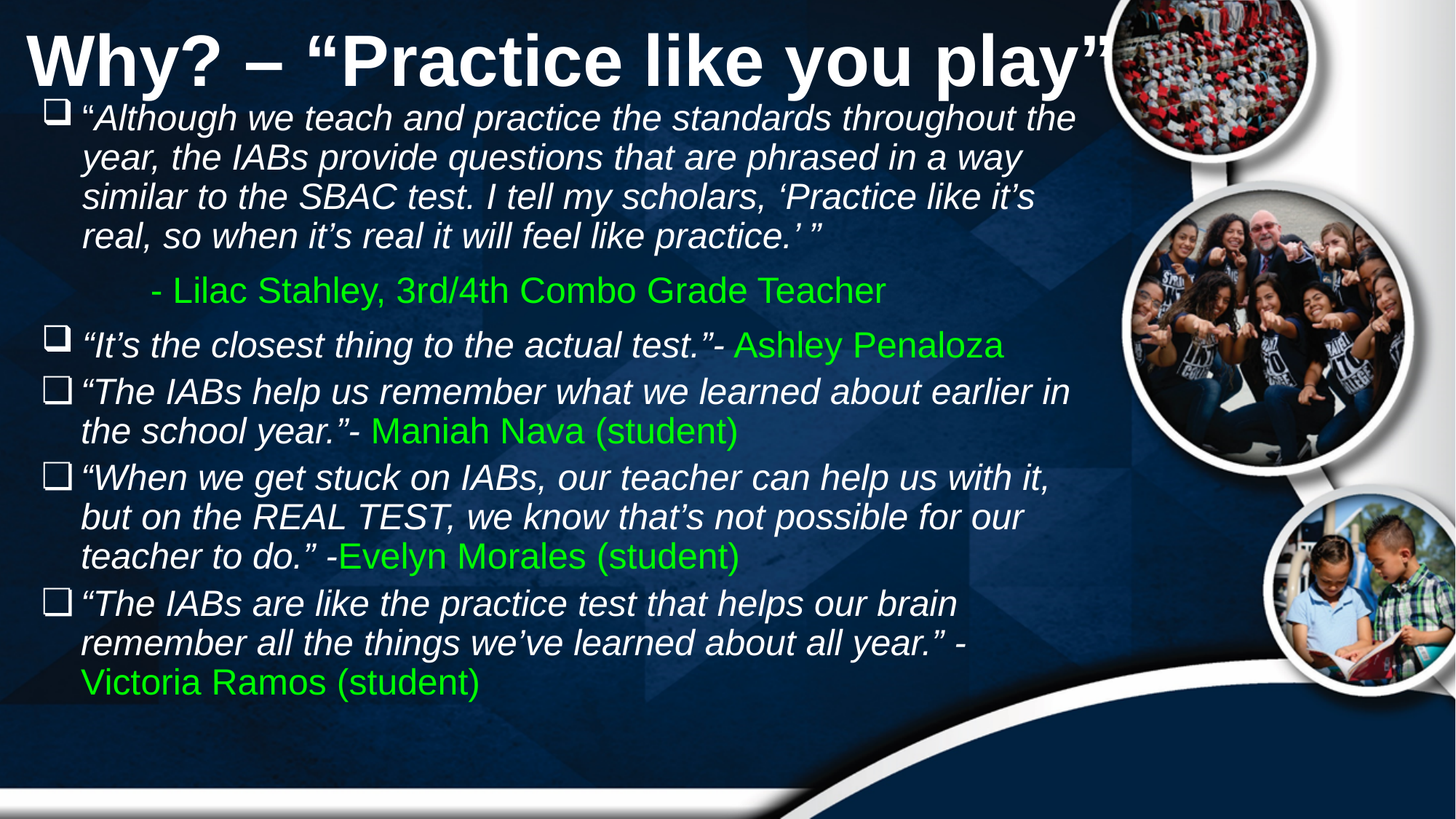

# Why? – “Practice like you play”
“Although we teach and practice the standards throughout the year, the IABs provide questions that are phrased in a way similar to the SBAC test. I tell my scholars, ‘Practice like it’s real, so when it’s real it will feel like practice.’ ”
	- Lilac Stahley, 3rd/4th Combo Grade Teacher
“It’s the closest thing to the actual test.”- Ashley Penaloza
“The IABs help us remember what we learned about earlier in the school year.”- Maniah Nava (student)
“When we get stuck on IABs, our teacher can help us with it, but on the REAL TEST, we know that’s not possible for our teacher to do.” -Evelyn Morales (student)
“The IABs are like the practice test that helps our brain remember all the things we’ve learned about all year.” - Victoria Ramos (student)